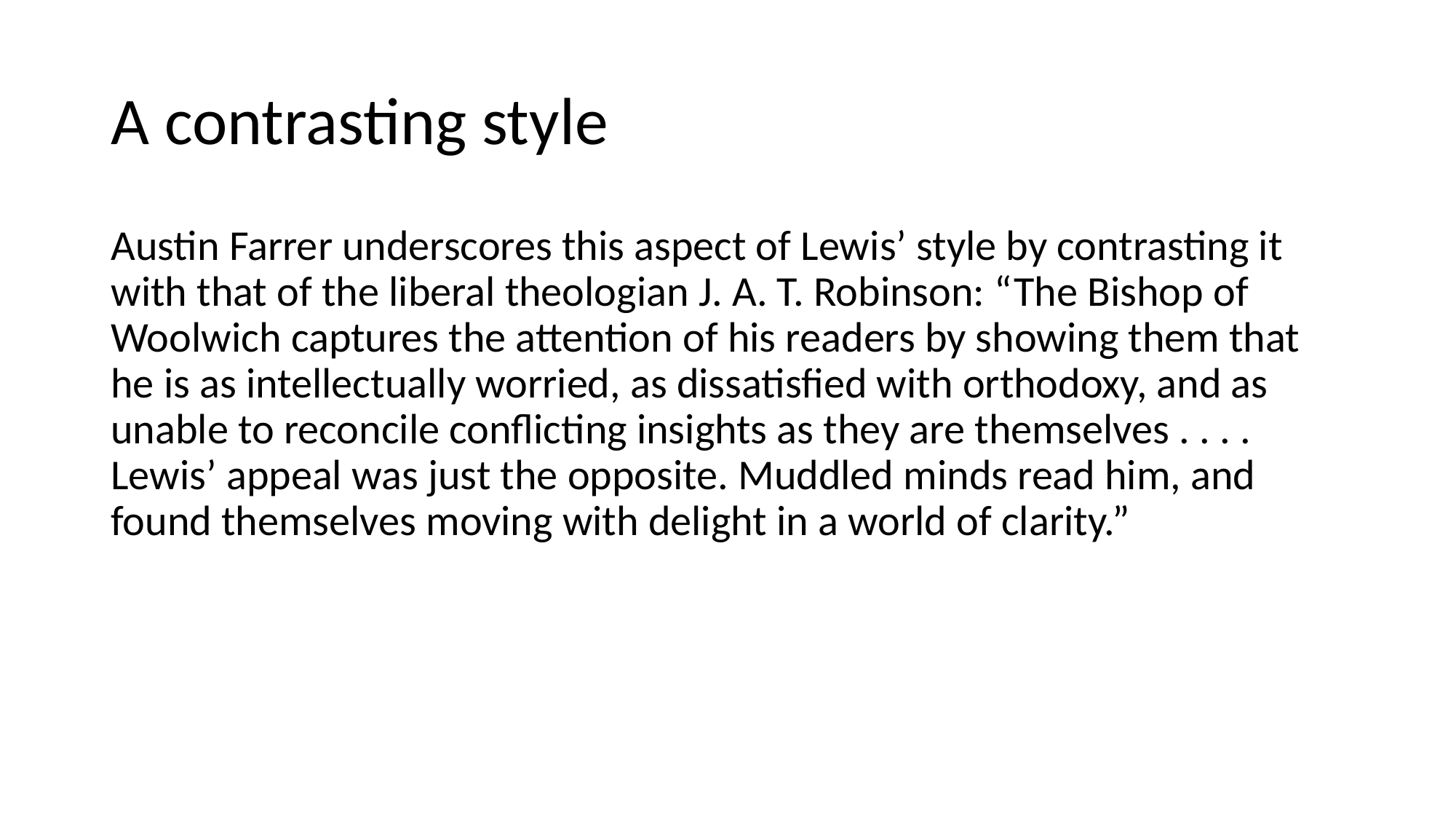

# A contrasting style
Austin Farrer underscores this aspect of Lewis’ style by contrasting it with that of the liberal theologian J. A. T. Robinson: “The Bishop of Woolwich captures the attention of his readers by showing them that he is as intellectually worried, as dissatisfied with orthodoxy, and as unable to reconcile conflicting insights as they are themselves . . . . Lewis’ appeal was just the opposite. Muddled minds read him, and found themselves moving with delight in a world of clarity.”